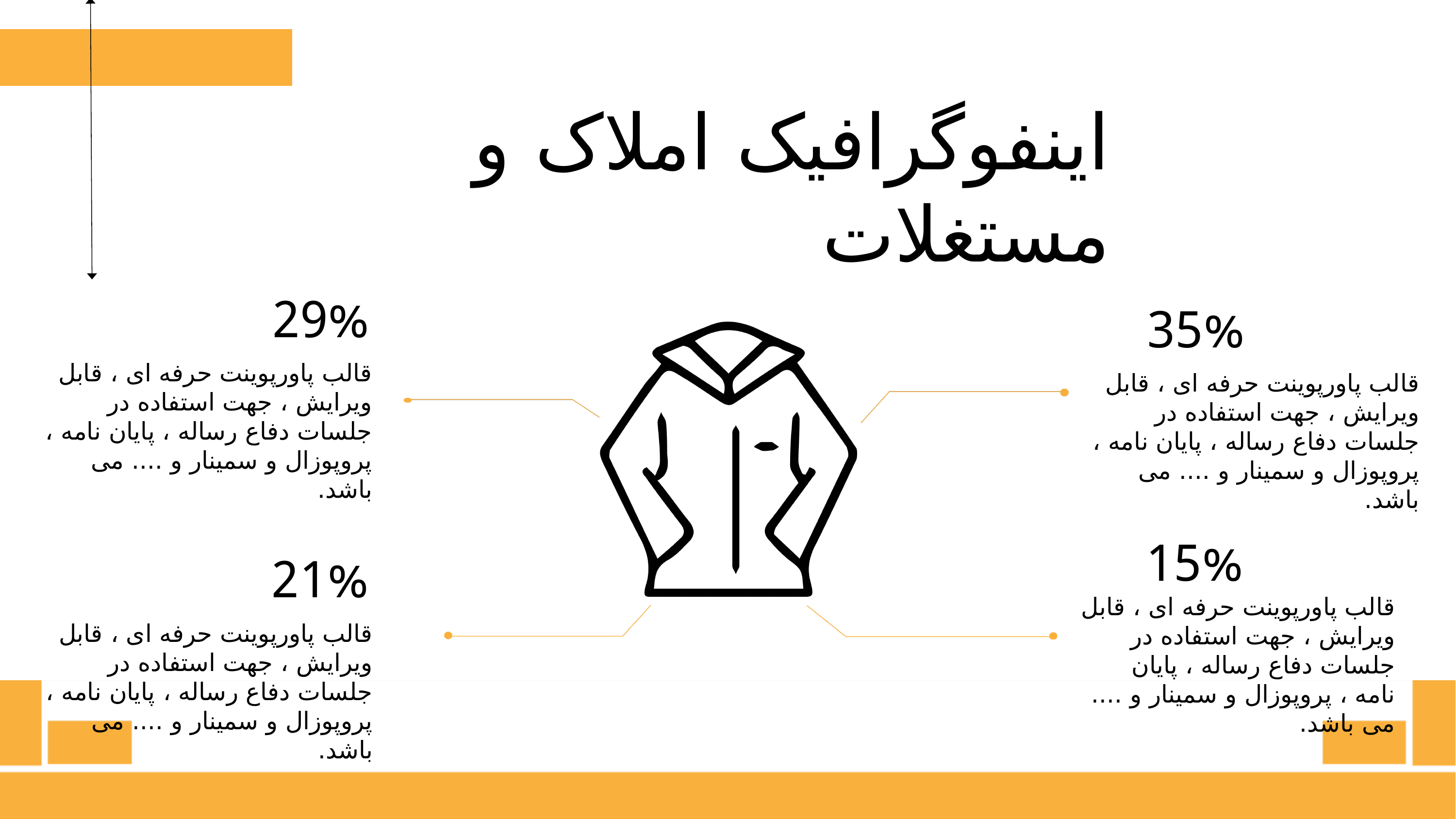

اینفوگرافیک املاک و مستغلات

29%
35%

قالب پاورپوينت حرفه ای ، قابل ویرایش ، جهت استفاده در جلسات دفاع رساله ، پایان نامه ، پروپوزال و سمینار و .... می باشد.
قالب پاورپوينت حرفه ای ، قابل ویرایش ، جهت استفاده در جلسات دفاع رساله ، پایان نامه ، پروپوزال و سمینار و .... می باشد.

15%
21%
قالب پاورپوينت حرفه ای ، قابل ویرایش ، جهت استفاده در جلسات دفاع رساله ، پایان نامه ، پروپوزال و سمینار و .... می باشد.

قالب پاورپوينت حرفه ای ، قابل ویرایش ، جهت استفاده در جلسات دفاع رساله ، پایان نامه ، پروپوزال و سمینار و .... می باشد.